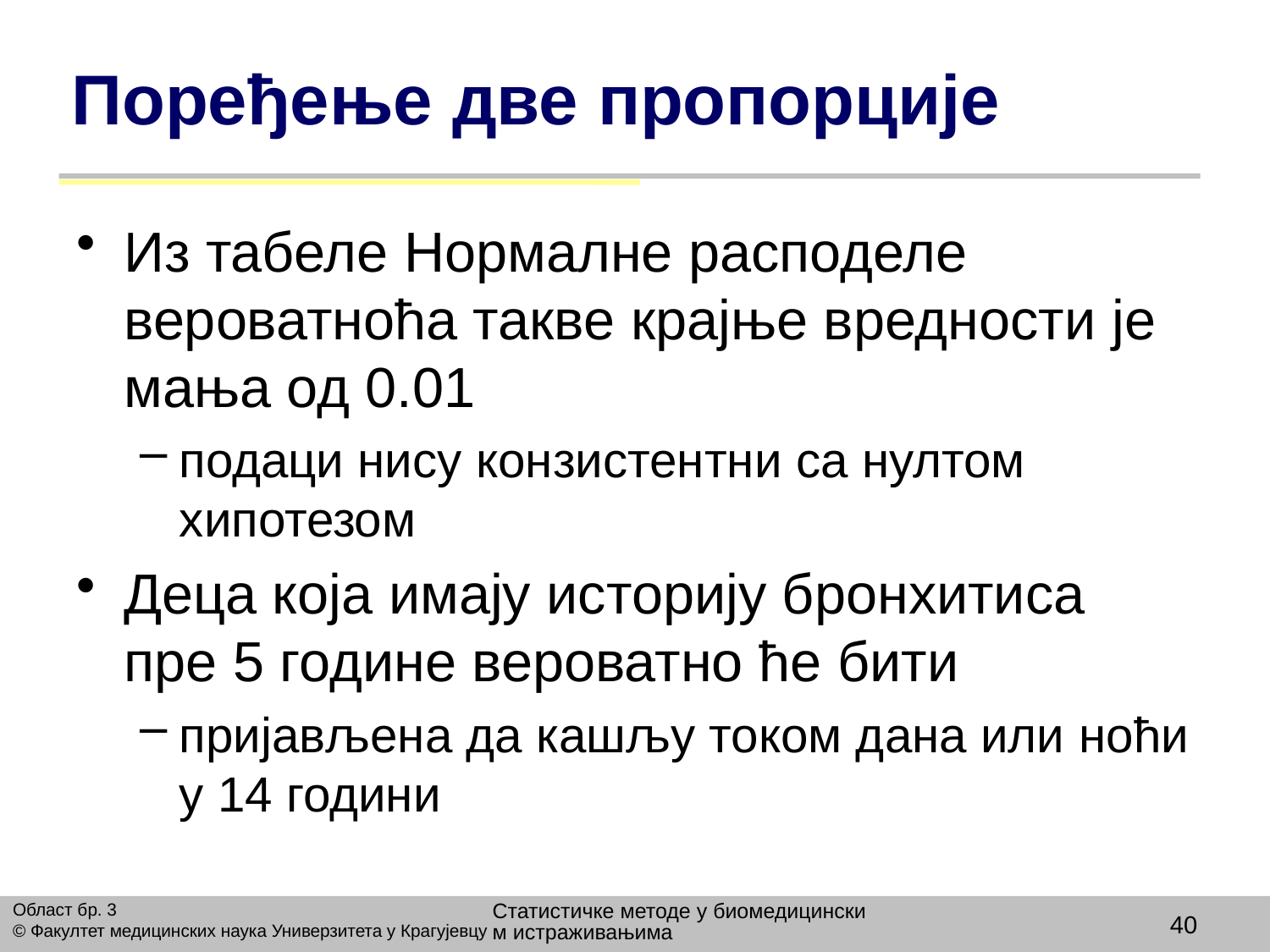

# Поређење две пропорције
Из табеле Нормалне расподеле вероватноћа такве крајње вредности је мања од 0.01
подаци нису конзистентни са нултом хипотезом
Деца која имају историју бронхитиса пре 5 године вероватно ће бити
пријављена да кашљу током дана или ноћи у 14 години
Статистичке методе у биомедицинским истраживањима
Област бр. 3
© Факултет медицинских наука Универзитета у Крагујевцу
40